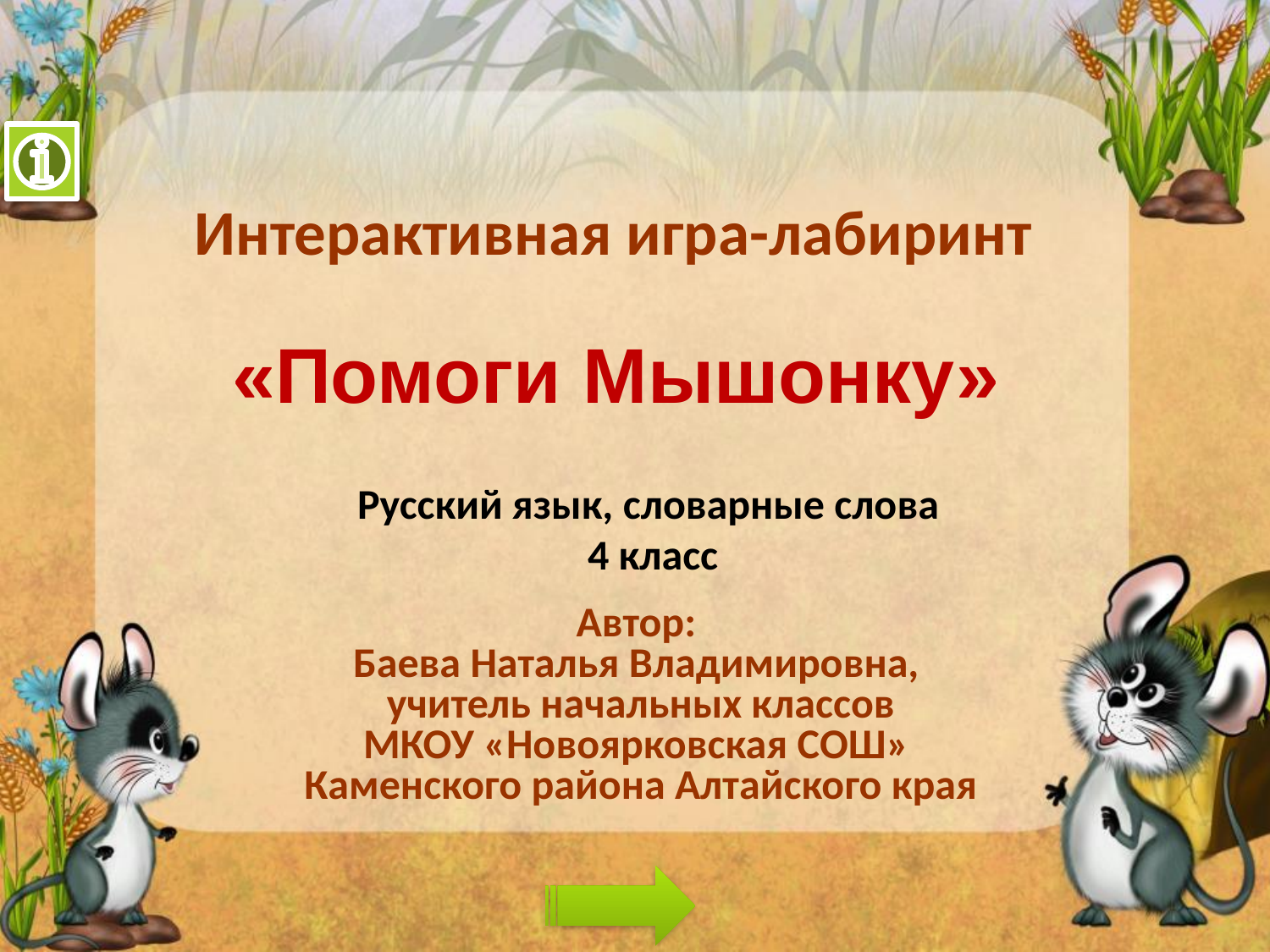

Интерактивная игра-лабиринт
«Помоги Мышонку»
Русский язык, словарные слова
 4 класс
Автор:
Баева Наталья Владимировна,
учитель начальных классов
МКОУ «Новоярковская СОШ»
Каменского района Алтайского края